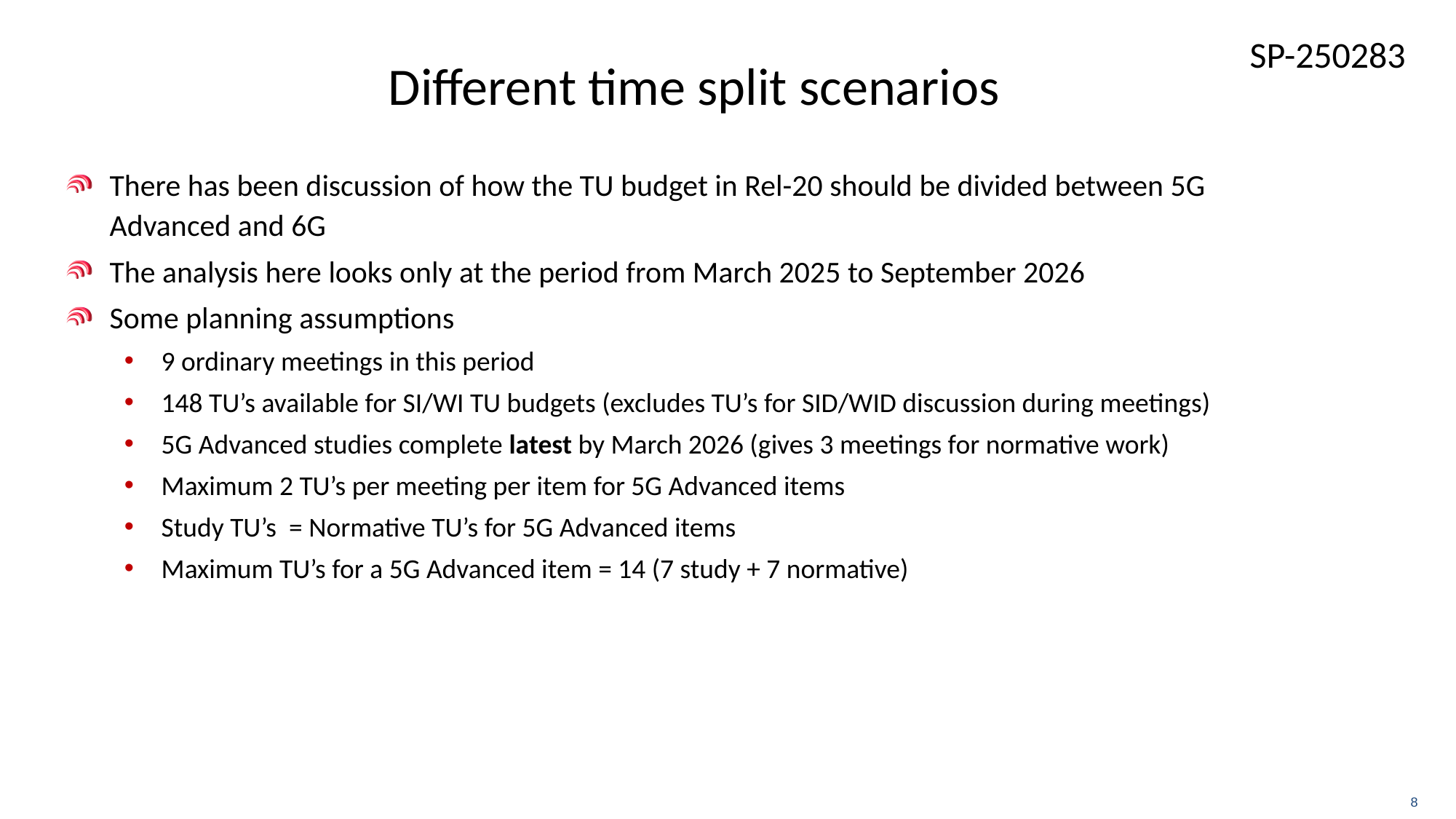

# Different time split scenarios
There has been discussion of how the TU budget in Rel-20 should be divided between 5G Advanced and 6G
The analysis here looks only at the period from March 2025 to September 2026
Some planning assumptions
9 ordinary meetings in this period
148 TU’s available for SI/WI TU budgets (excludes TU’s for SID/WID discussion during meetings)
5G Advanced studies complete latest by March 2026 (gives 3 meetings for normative work)
Maximum 2 TU’s per meeting per item for 5G Advanced items
Study TU’s  = Normative TU’s for 5G Advanced items
Maximum TU’s for a 5G Advanced item = 14 (7 study + 7 normative)